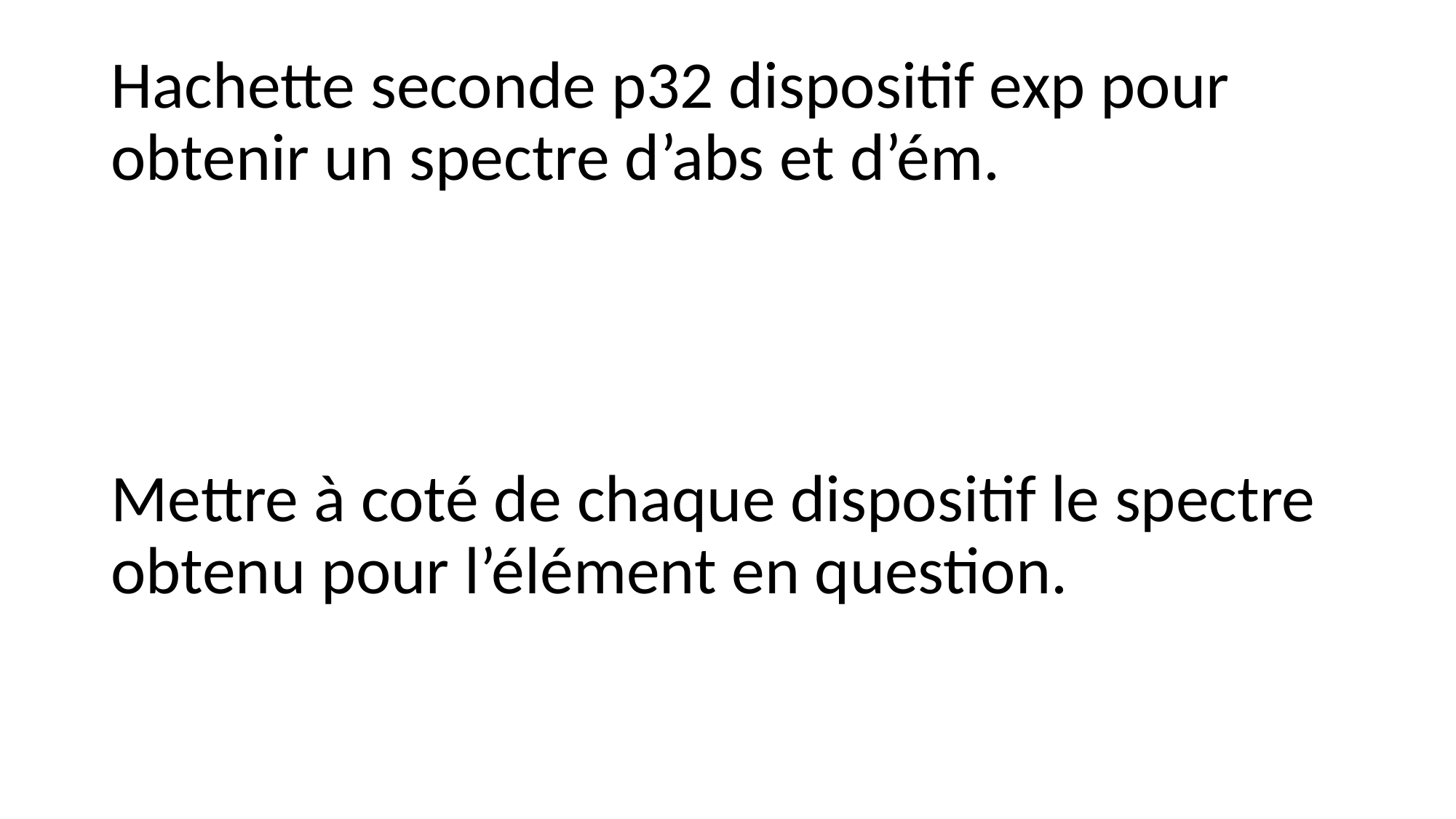

# Hachette seconde p32 dispositif exp pour obtenir un spectre d’abs et d’ém.
Mettre à coté de chaque dispositif le spectre obtenu pour l’élément en question.